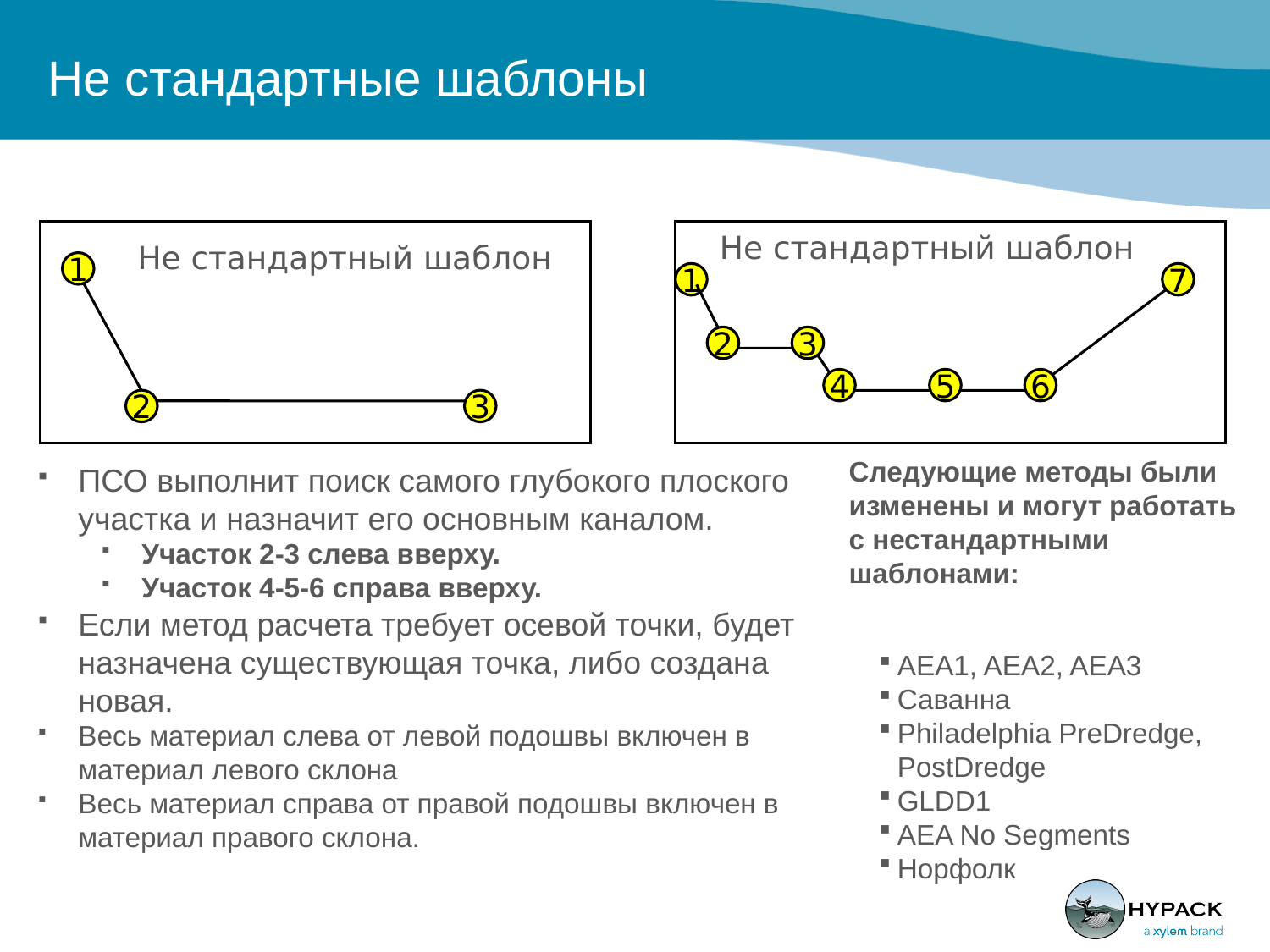

# Не стандартные шаблоны

Не стандартный шаблон
Не стандартный шаблон
1

1
7

2
3

4
5
6
2
3

ПСО выполнит поиск самого глубокого плоского участка и назначит его основным каналом.
Участок 2-3 слева вверху.
Участок 4-5-6 справа вверху.
Если метод расчета требует осевой точки, будет назначена существующая точка, либо создана новая.
Весь материал слева от левой подошвы включен в материал левого склона
Весь материал справа от правой подошвы включен в материал правого склона.
Следующие методы были изменены и могут работать с нестандартными шаблонами:

AEA1, AEA2, AEA3
Саванна
Philadelphia PreDredge, PostDredge
GLDD1
AEA No Segments
Норфолк